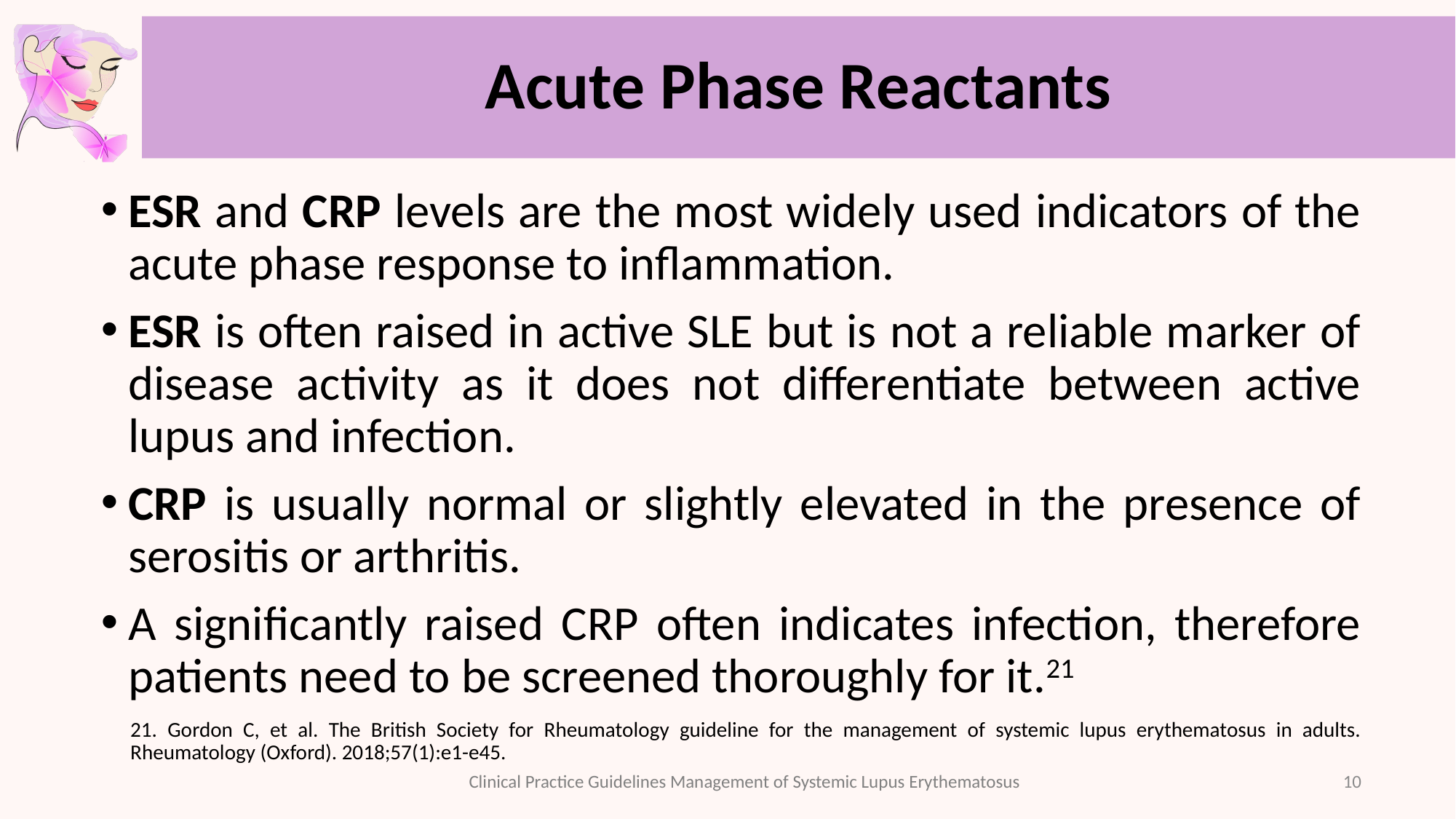

# Acute Phase Reactants
ESR and CRP levels are the most widely used indicators of the acute phase response to inflammation.
ESR is often raised in active SLE but is not a reliable marker of disease activity as it does not differentiate between active lupus and infection.
CRP is usually normal or slightly elevated in the presence of serositis or arthritis.
A significantly raised CRP often indicates infection, therefore patients need to be screened thoroughly for it.21

21. Gordon C, et al. The British Society for Rheumatology guideline for the management of systemic lupus erythematosus in adults. Rheumatology (Oxford). 2018;57(1):e1-e45.
10